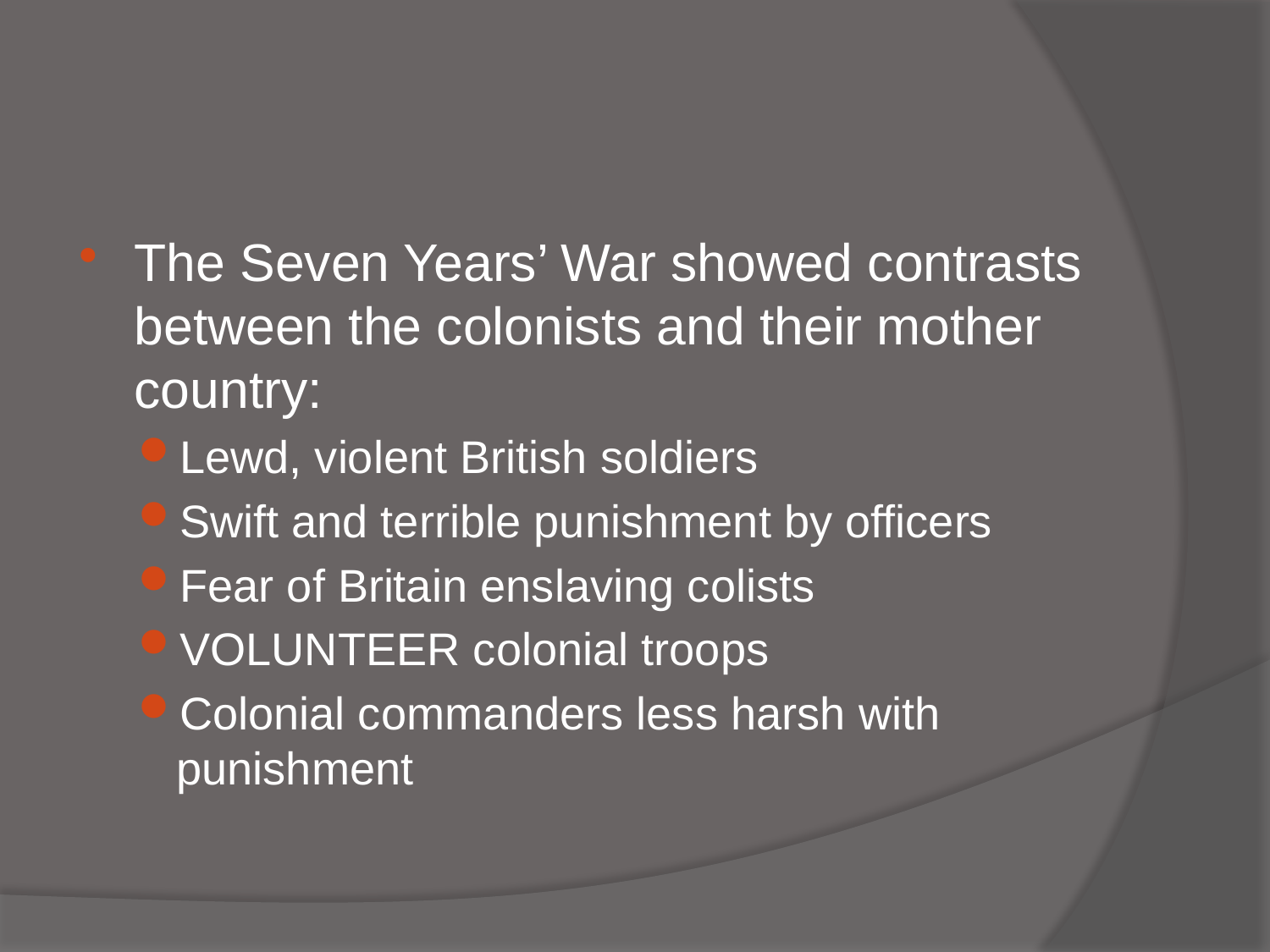

#
The Seven Years’ War showed contrasts between the colonists and their mother country:
Lewd, violent British soldiers
Swift and terrible punishment by officers
Fear of Britain enslaving colists
VOLUNTEER colonial troops
Colonial commanders less harsh with punishment